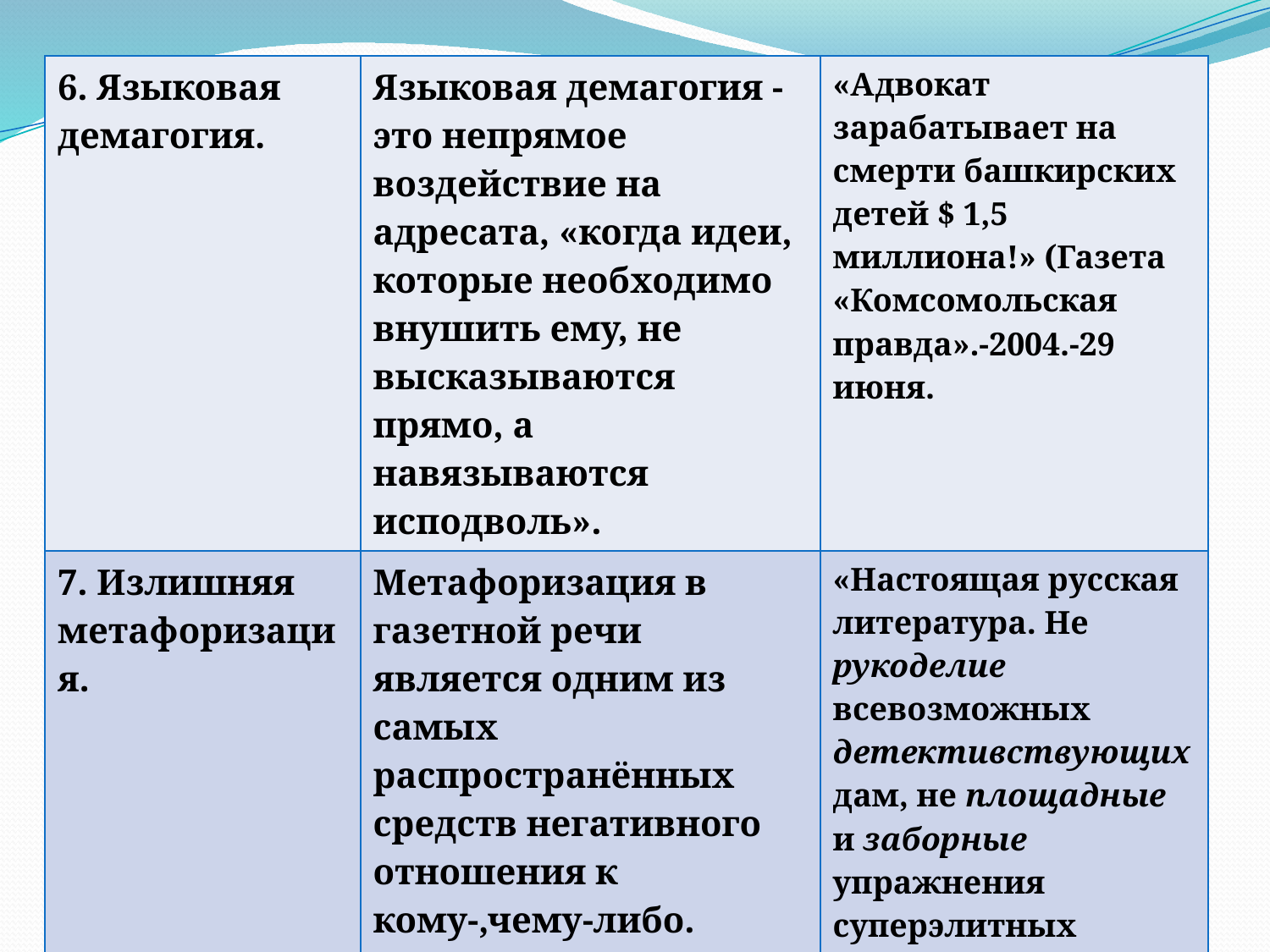

| 6. Языковая демагогия. | Языковая демагогия - это непрямое воздействие на адресата, «когда идеи, которые необходимо внушить ему, не высказываются прямо, а навязываются исподволь». | «Адвокат зарабатывает на смерти башкирских детей $ 1,5 миллиона!» (Газета «Комсомольская правда».-2004.-29 июня. |
| --- | --- | --- |
| 7. Излишняя метафоризация. | Метафоризация в газетной речи является одним из самых распространённых средств негативного отношения к кому-,чему-либо. | «Настоящая русская литература. Не рукоделие всевозможных детективствующих дам, не площадные и заборные упражнения суперэлитных господ литераторов…» (Литературная газета.-2005.-№4). |